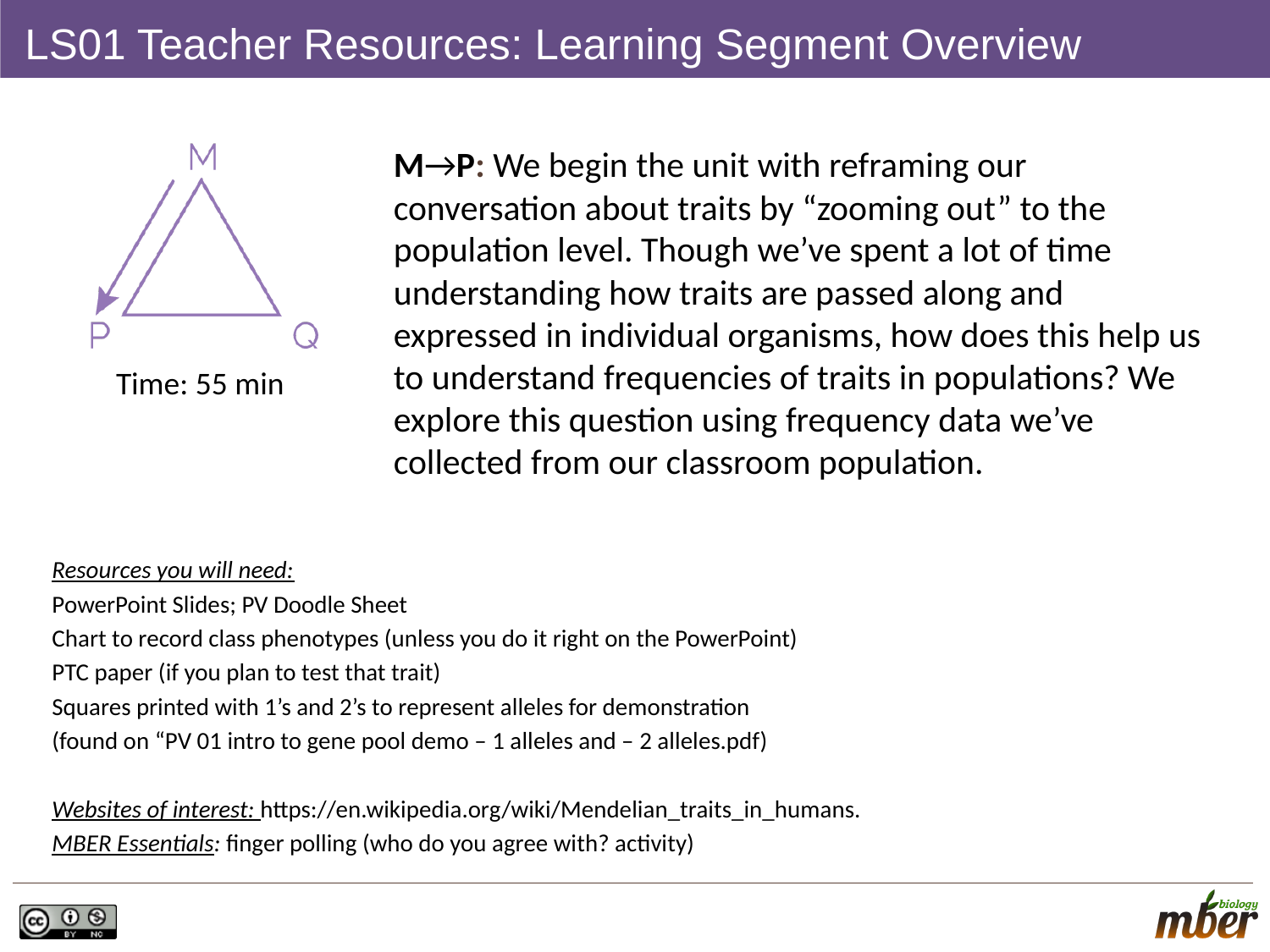

# LS01 Teacher Resources: Learning Segment Overview
M→P: We begin the unit with reframing our conversation about traits by “zooming out” to the population level. Though we’ve spent a lot of time understanding how traits are passed along and expressed in individual organisms, how does this help us to understand frequencies of traits in populations? We explore this question using frequency data we’ve collected from our classroom population.
Time: 55 min
Resources you will need:
PowerPoint Slides; PV Doodle Sheet
Chart to record class phenotypes (unless you do it right on the PowerPoint)
PTC paper (if you plan to test that trait)
Squares printed with 1’s and 2’s to represent alleles for demonstration
(found on “PV 01 intro to gene pool demo – 1 alleles and – 2 alleles.pdf)

Websites of interest: https://en.wikipedia.org/wiki/Mendelian_traits_in_humans.
MBER Essentials: finger polling (who do you agree with? activity)